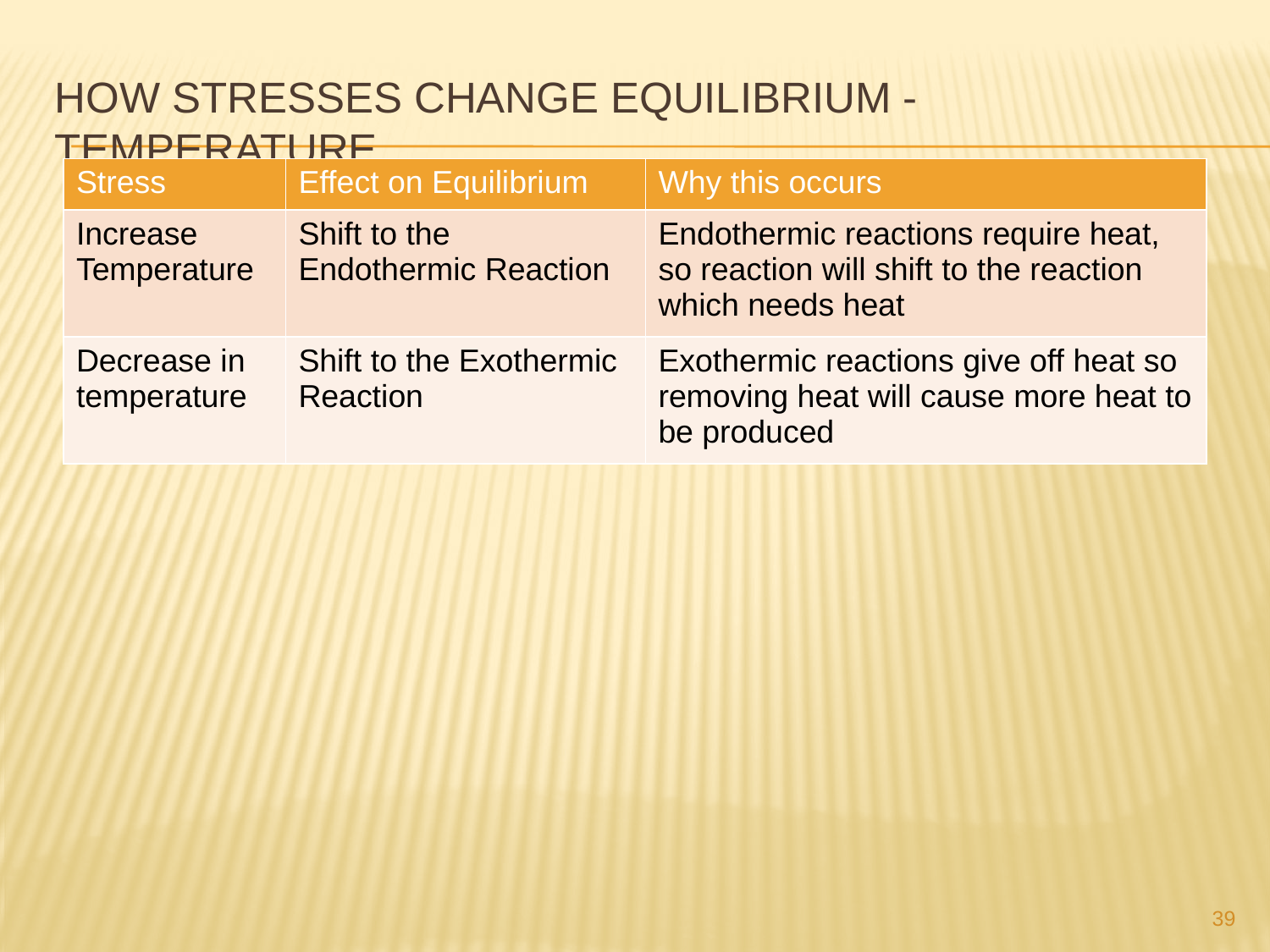

# How stresses change Equilibrium - Temperature
| Stress | Effect on Equilibrium | Why this occurs |
| --- | --- | --- |
| Increase Temperature | Shift to the Endothermic Reaction | Endothermic reactions require heat, so reaction will shift to the reaction which needs heat |
| Decrease in temperature | Shift to the Exothermic Reaction | Exothermic reactions give off heat so removing heat will cause more heat to be produced |
39